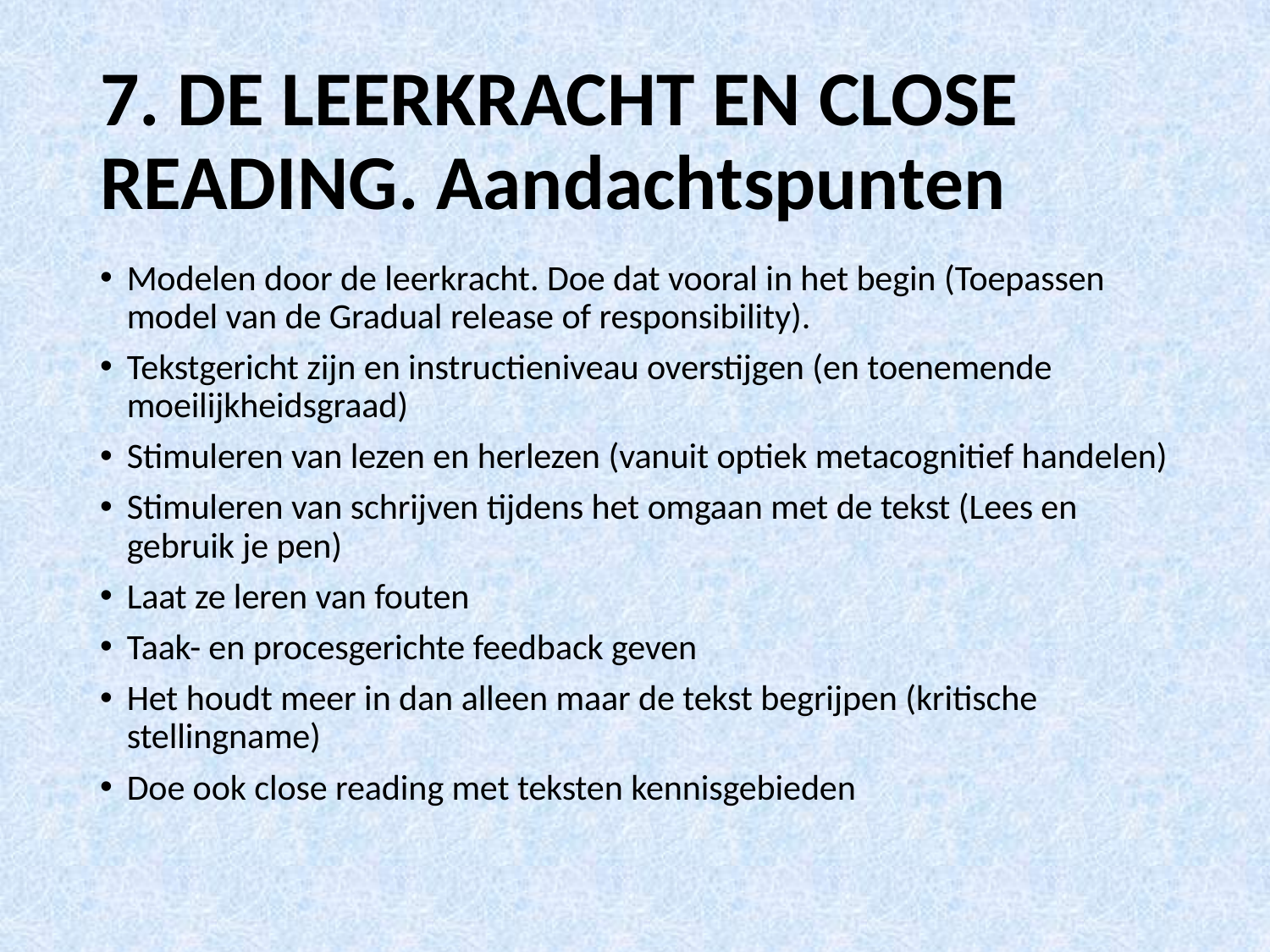

# 7. DE LEERKRACHT EN CLOSE READING. Aandachtspunten
Modelen door de leerkracht. Doe dat vooral in het begin (Toepassen model van de Gradual release of responsibility).
Tekstgericht zijn en instructieniveau overstijgen (en toenemende moeilijkheidsgraad)
Stimuleren van lezen en herlezen (vanuit optiek metacognitief handelen)
Stimuleren van schrijven tijdens het omgaan met de tekst (Lees en gebruik je pen)
Laat ze leren van fouten
Taak- en procesgerichte feedback geven
Het houdt meer in dan alleen maar de tekst begrijpen (kritische stellingname)
Doe ook close reading met teksten kennisgebieden